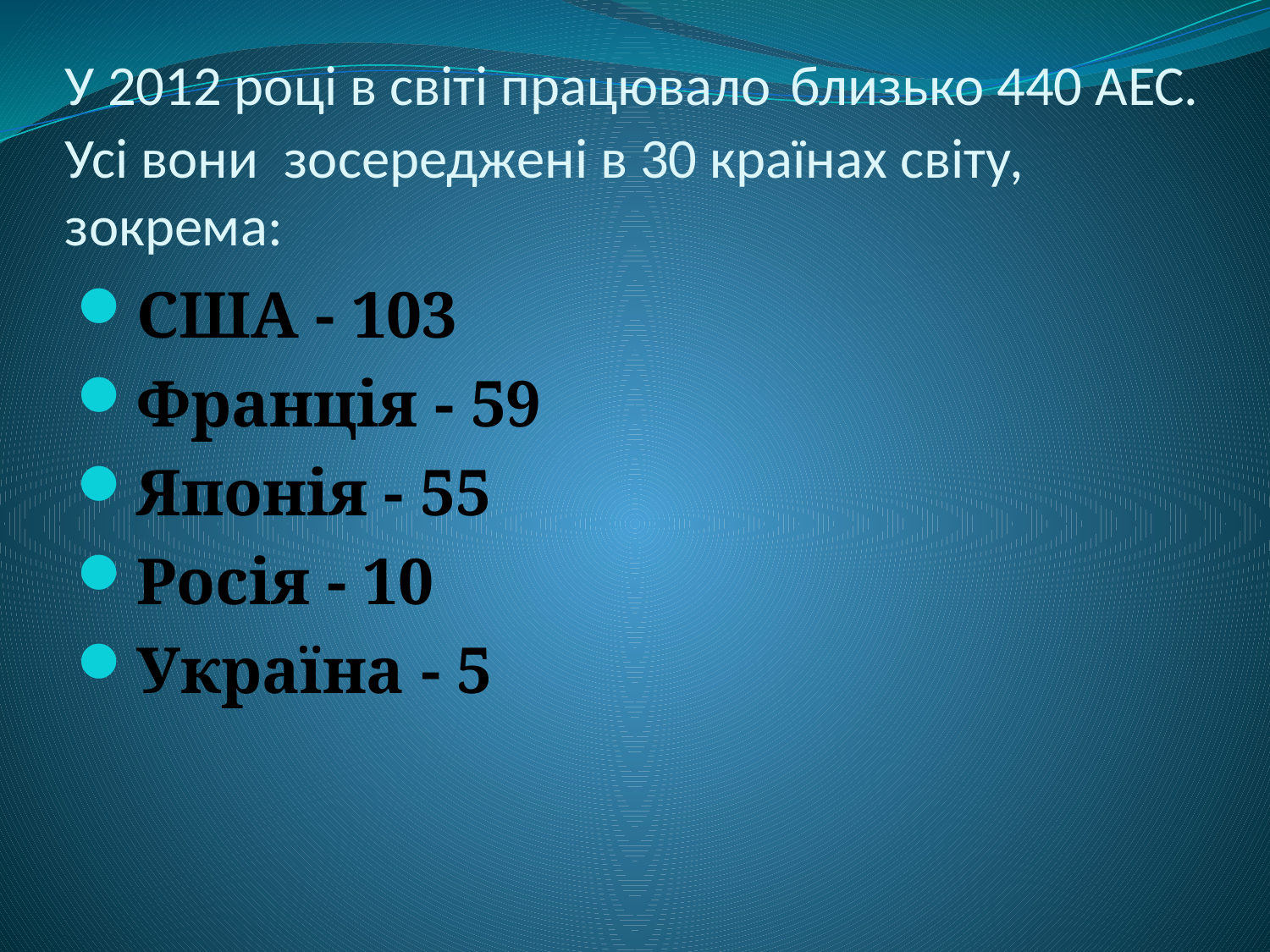

# У 2012 році в світі працювало близько 440 АЕС. Усі вони  зосереджені в 30 країнах світу, зокрема:
США - 103
Франція - 59
Японія - 55
Росія - 10
Україна - 5